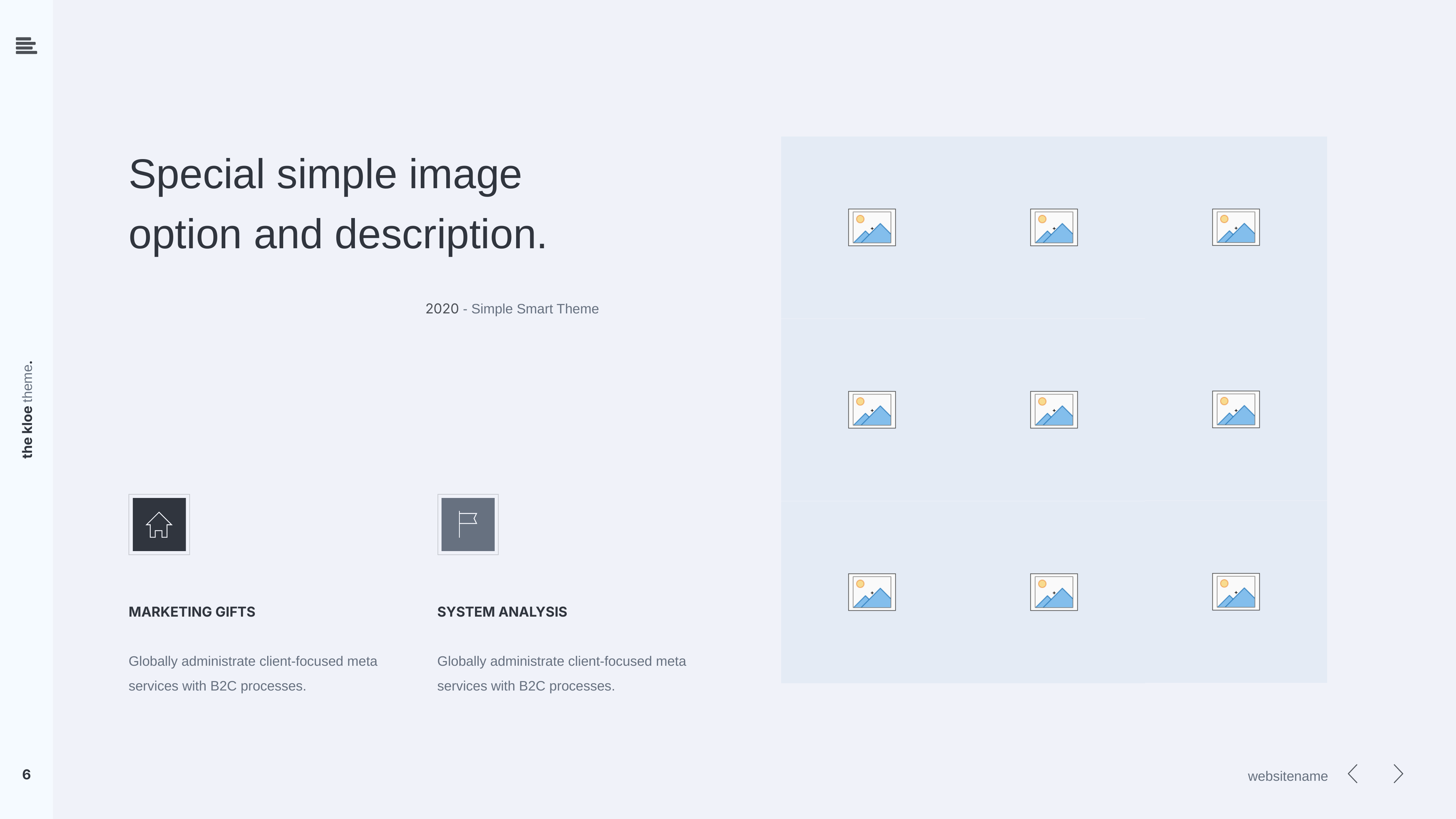

Special simple image
option and description.

2020 - Simple Smart Theme

MARKETING GIFTS

Globally administrate client-focused meta services with B2C processes.
SYSTEM ANALYSIS

Globally administrate client-focused meta services with B2C processes.
6